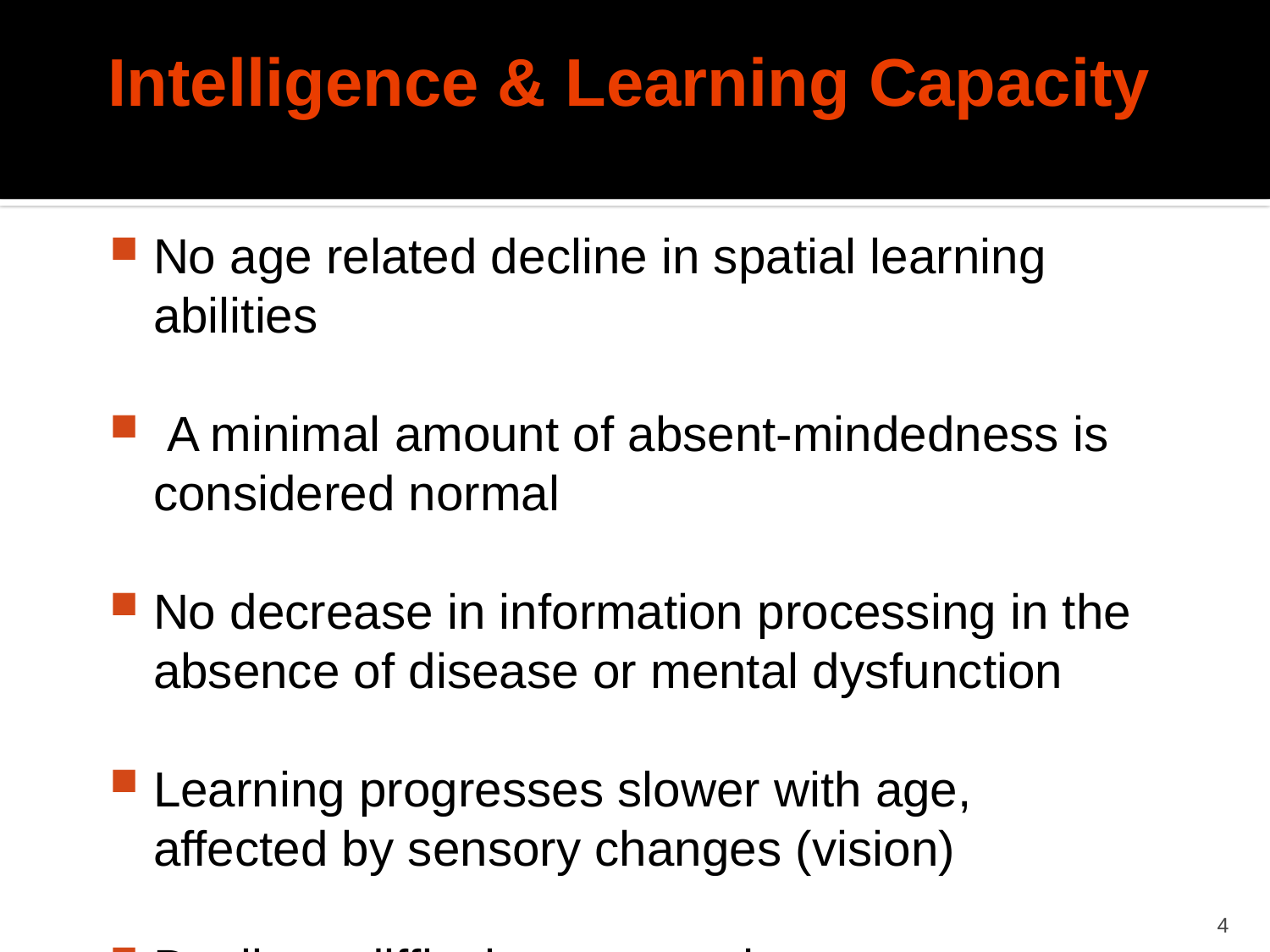

# Intelligence & Learning Capacity
No age related decline in spatial learning abilities

 A minimal amount of absent-mindedness is considered normal

No decrease in information processing in the absence of disease or mental dysfunction

Learning progresses slower with age, affected by sensory changes (vision)

Declines difficult to research

4